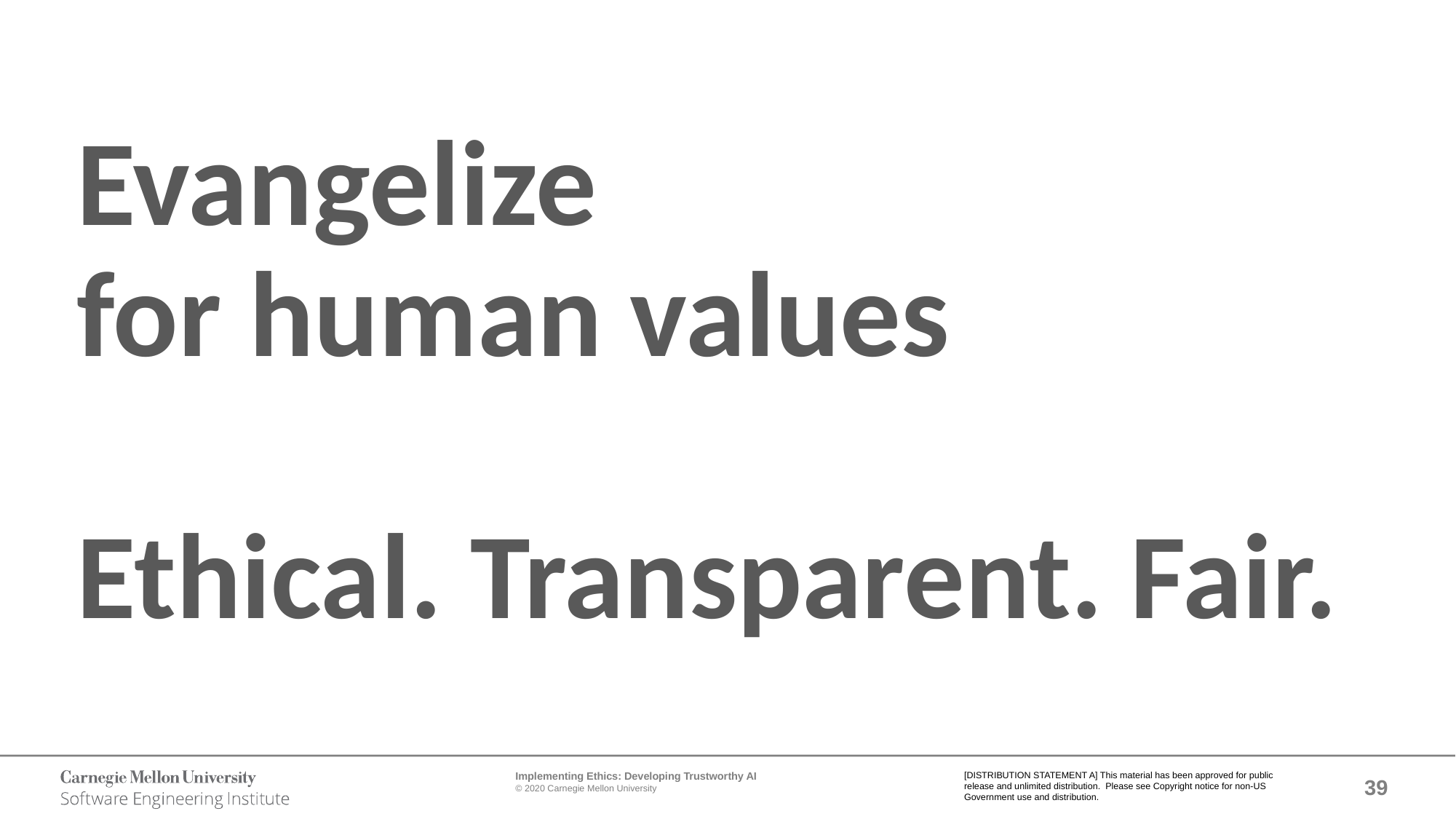

# Evangelize for human values Ethical. Transparent. Fair.